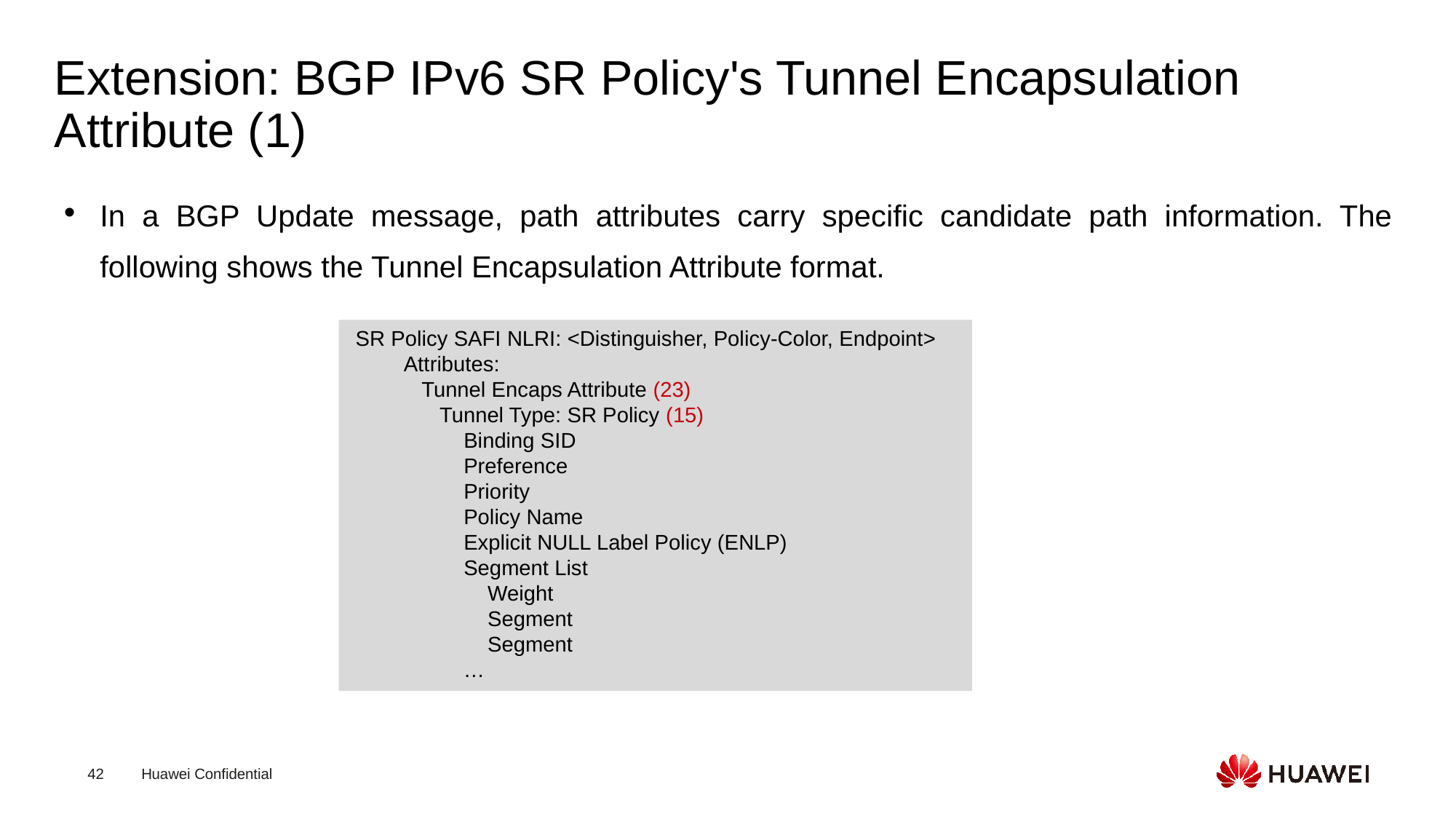

# Extension: BGP IPv6 SR Policy's Tunnel Encapsulation Attribute (1)
In a BGP Update message, path attributes carry specific candidate path information. The following shows the Tunnel Encapsulation Attribute format.

 SR Policy SAFI NLRI: <Distinguisher, Policy-Color, Endpoint>
         Attributes:
            Tunnel Encaps Attribute (23)
               Tunnel Type: SR Policy (15)
                   Binding SID
                   Preference
                   Priority
                   Policy Name
                   Explicit NULL Label Policy (ENLP)
                   Segment List
                       Weight
                       Segment
                       Segment
                   …